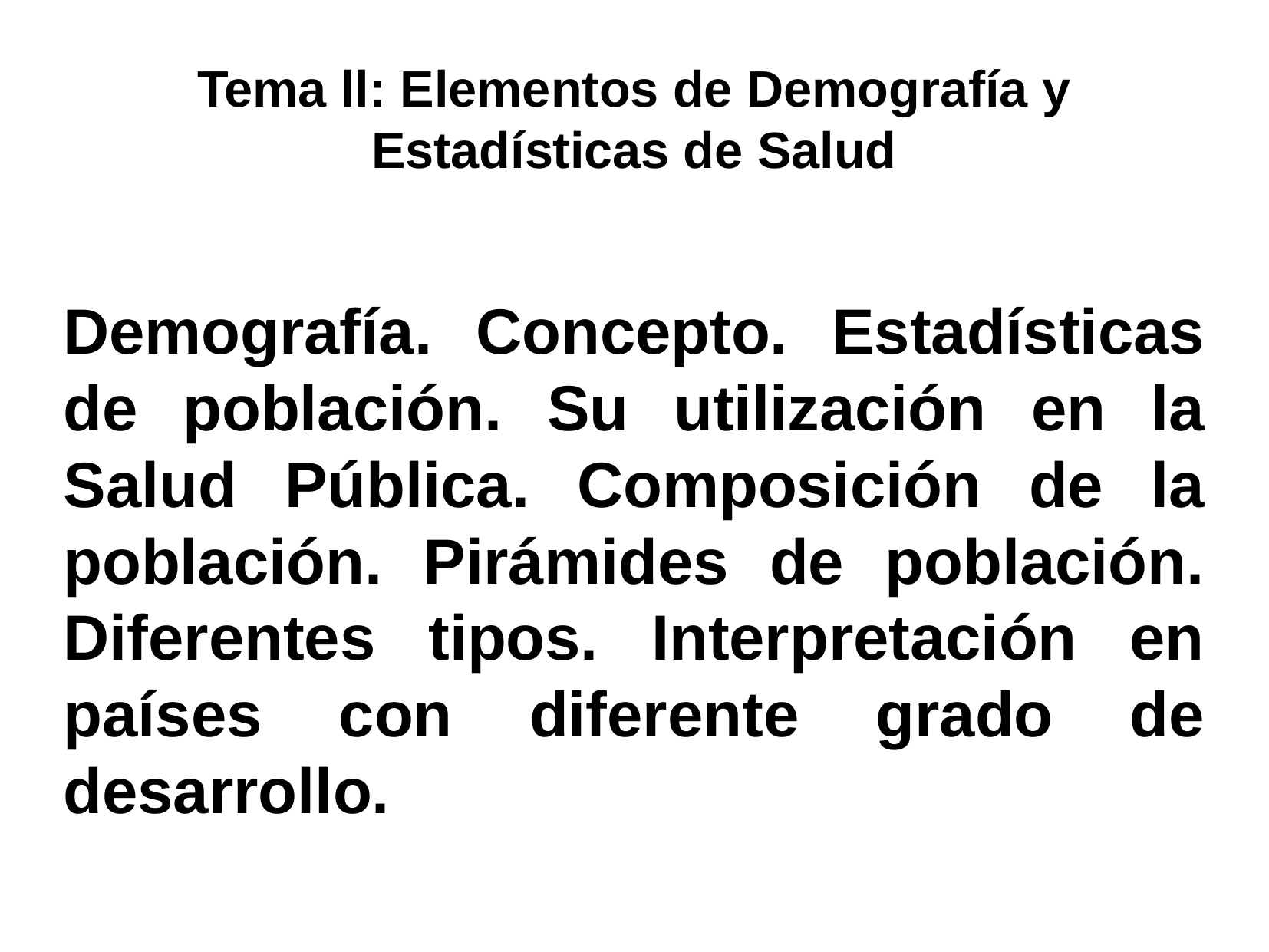

Tema ll: Elementos de Demografía y Estadísticas de Salud
Demografía. Concepto. Estadísticas de población. Su utilización en la Salud Pública. Composición de la población. Pirámides de población. Diferentes tipos. Interpretación en países con diferente grado de desarrollo.